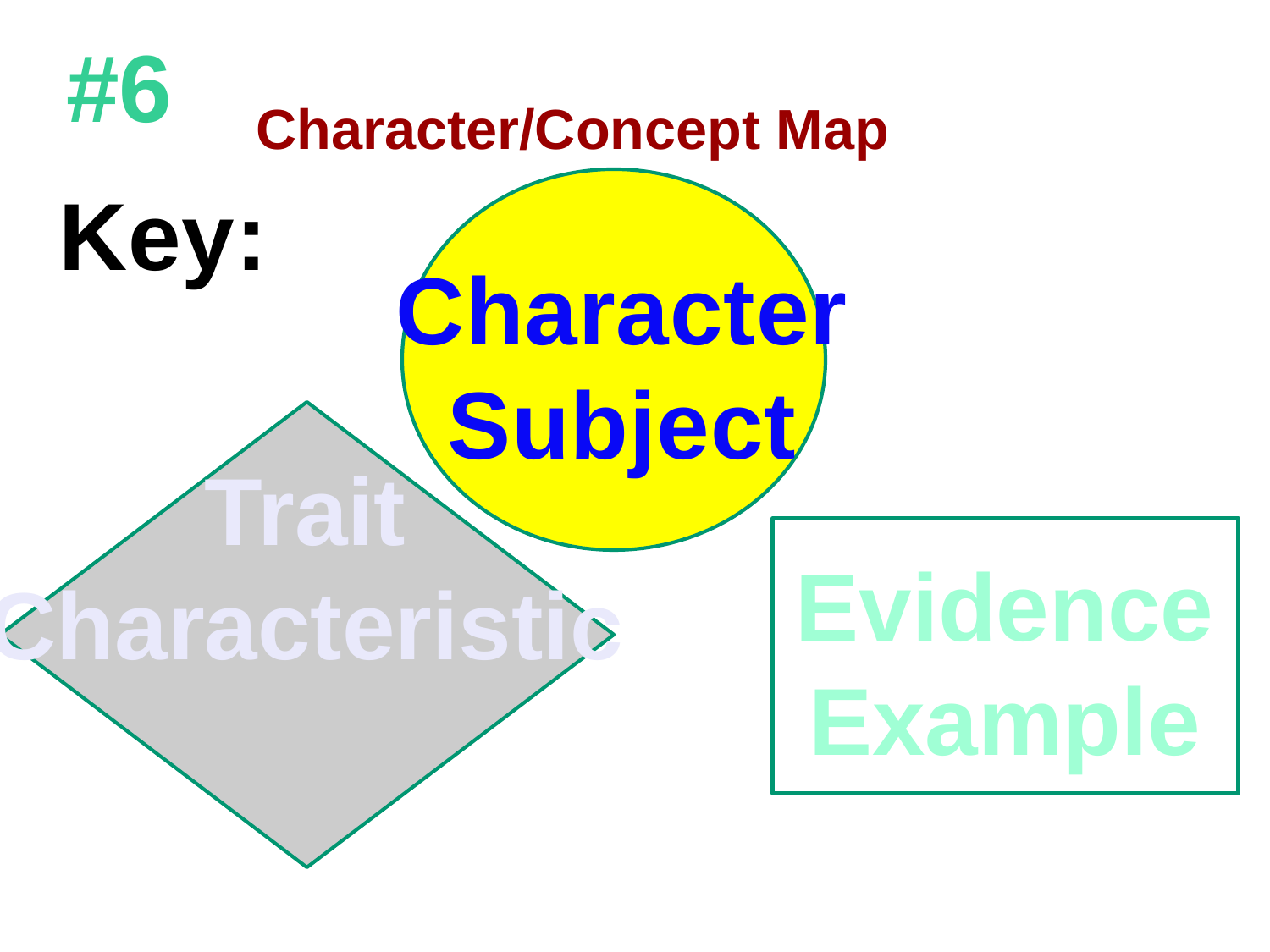

#6
# Character/Concept Map
Key:

Character
Subject

Trait
Characteristic

Evidence
Example